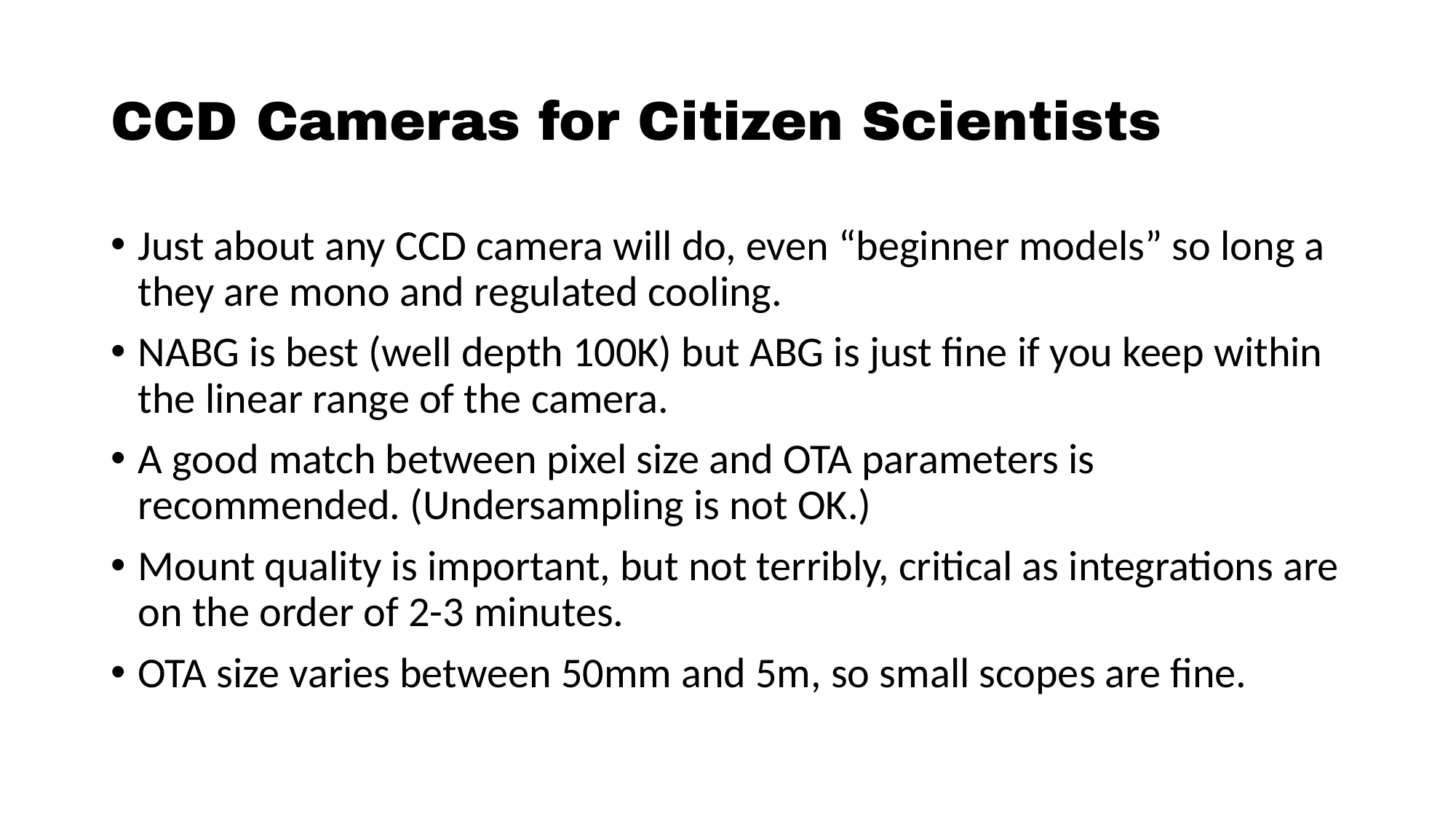

# CCD Cameras for Citizen Scientists
Just about any CCD camera will do, even “beginner models” so long a they are mono and regulated cooling.
NABG is best (well depth 100K) but ABG is just fine if you keep within the linear range of the camera.
A good match between pixel size and OTA parameters is recommended. (Undersampling is not OK.)
Mount quality is important, but not terribly, critical as integrations are on the order of 2-3 minutes.
OTA size varies between 50mm and 5m, so small scopes are fine.